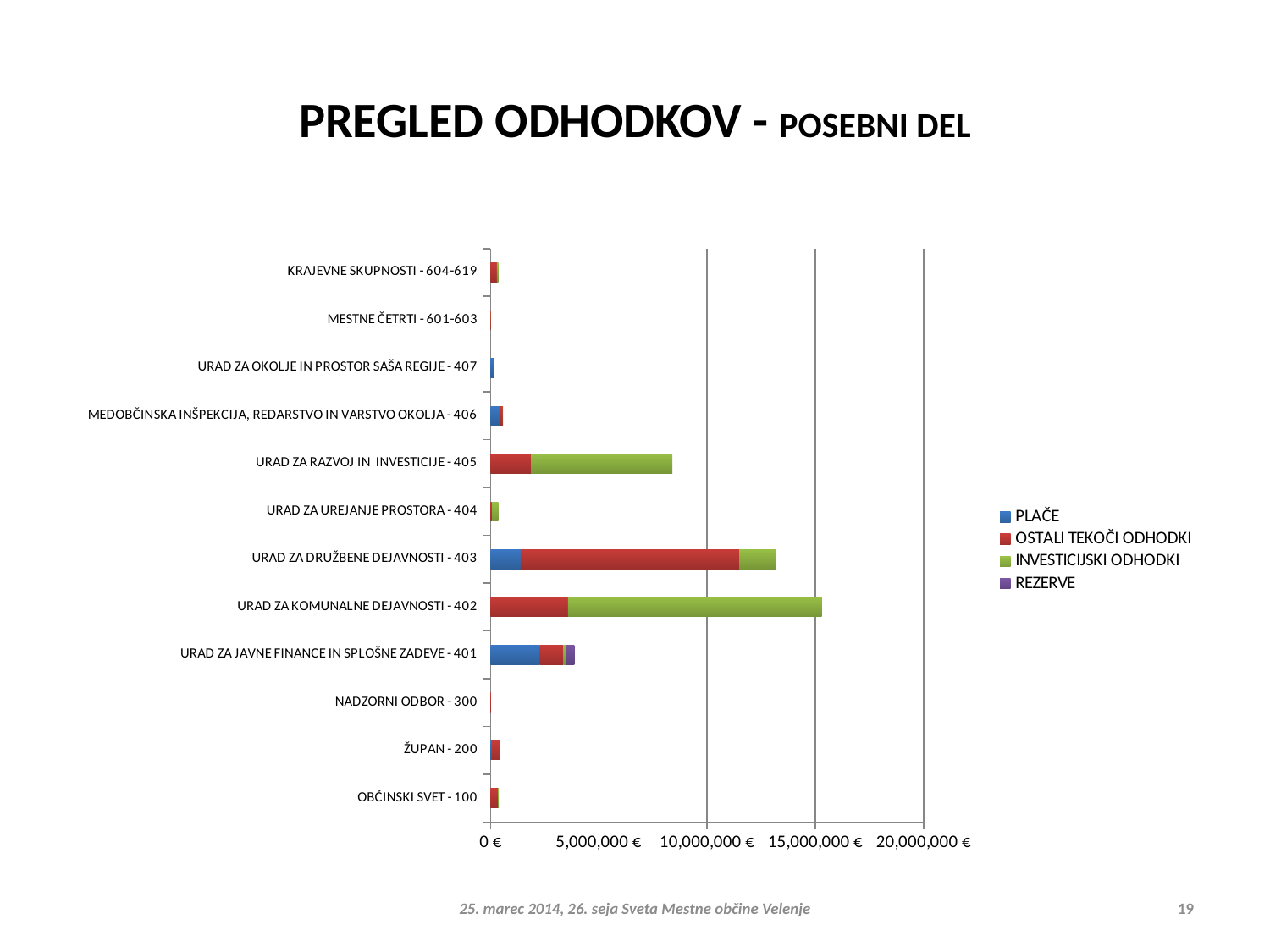

# PREGLED ODHODKOV - POSEBNI DEL

### Chart

| Category | PLAČE | OSTALI TEKOČI ODHODKI | INVESTICIJSKI ODHODKI | REZERVE |
|---|---|---|---|---|
| OBČINSKI SVET - 100 | 0.0 | 355804.0 | 27323.0 | 0.0 |
| ŽUPAN - 200 | 57196.0 | 358355.0 | 1663.0 | 0.0 |
| NADZORNI ODBOR - 300 | 0.0 | 19965.0 | 0.0 | 0.0 |
| URAD ZA JAVNE FINANCE IN SPLOŠNE ZADEVE - 401 | 2277789.0 | 1086317.0 | 107564.0 | 395844.0 |
| URAD ZA KOMUNALNE DEJAVNOSTI - 402 | 0.0 | 3581101.0 | 11714378.0 | 0.0 |
| URAD ZA DRUŽBENE DEJAVNOSTI - 403 | 1386544.0 | 10098383.0 | 1695643.0 | 0.0 |
| URAD ZA UREJANJE PROSTORA - 404 | 0.0 | 80552.0 | 283798.0 | 0.0 |
| URAD ZA RAZVOJ IN  INVESTICIJE - 405 | 0.0 | 1884527.0 | 6515020.0 | 0.0 |
| MEDOBČINSKA INŠPEKCIJA, REDARSTVO IN VARSTVO OKOLJA - 406 | 447747.0 | 116290.0 | 9390.0 | 0.0 |
| URAD ZA OKOLJE IN PROSTOR SAŠA REGIJE - 407 | 162712.0 | 730.0 | 2471.0 | 0.0 |
| MESTNE ČETRTI - 601-603 | 0.0 | 14992.0 | 633.0 | 0.0 |
| KRAJEVNE SKUPNOSTI - 604-619 | 0.0 | 287630.0 | 72232.0 | 0.0 |
25. marec 2014, 26. seja Sveta Mestne občine Velenje
19